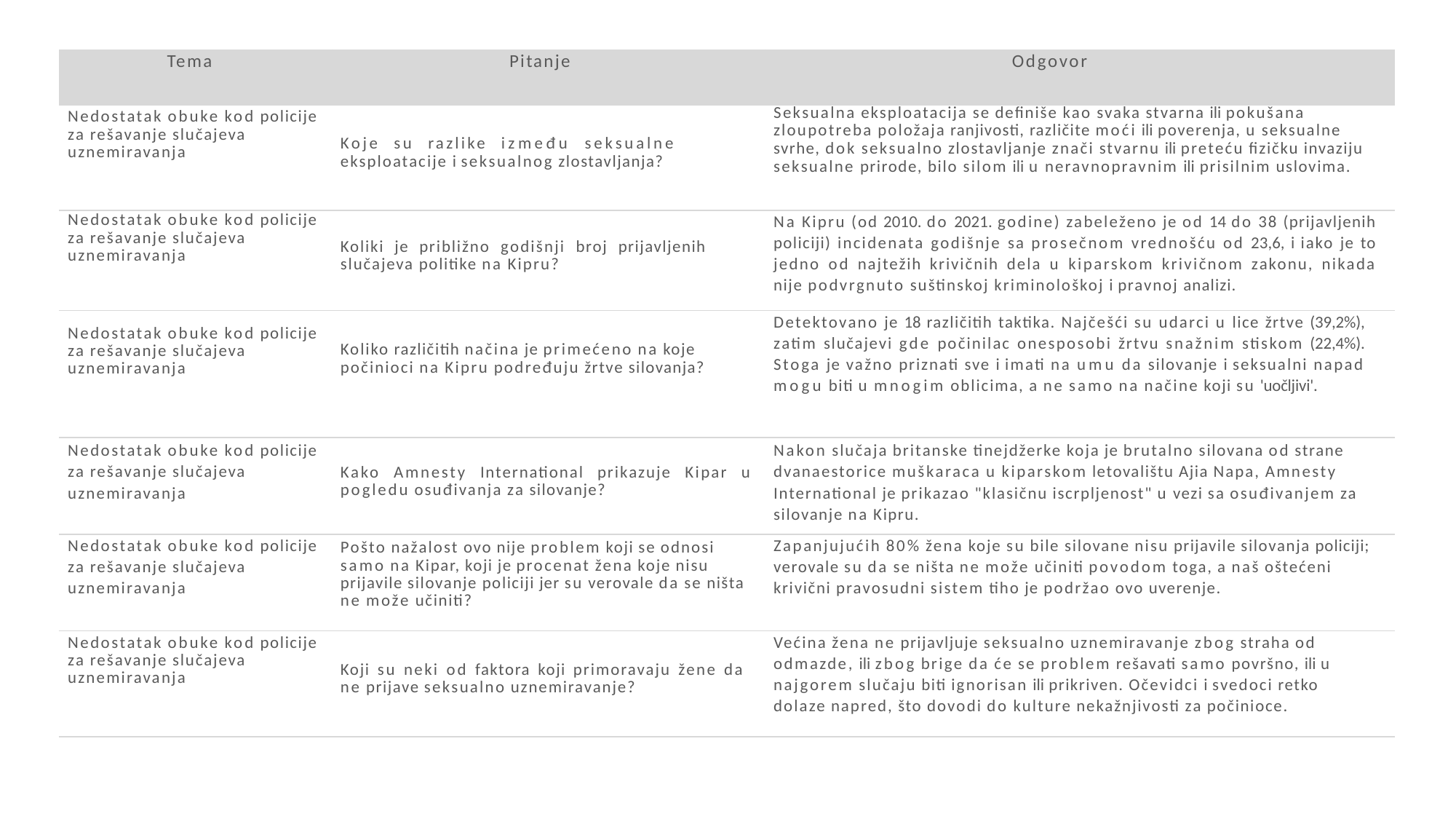

| Tema | Pitanje | Odgovor |
| --- | --- | --- |
| Nedostatak obuke kod policije za rešavanje slučajeva uznemiravanja | Koje su razlike između seksualne eksploatacije i seksualnog zlostavljanja? | Seksualna eksploatacija se definiše kao svaka stvarna ili pokušana zloupotreba položaja ranjivosti, različite moći ili poverenja, u seksualne svrhe, dok seksualno zlostavljanje znači stvarnu ili preteću fizičku invaziju seksualne prirode, bilo silom ili u neravnopravnim ili prisilnim uslovima. |
| Nedostatak obuke kod policije za rešavanje slučajeva uznemiravanja | Koliki je približno godišnji broj prijavljenih slučajeva politike na Kipru? | Na Kipru (od 2010. do 2021. godine) zabeleženo je od 14 do 38 (prijavljenih policiji) incidenata godišnje sa prosečnom vrednošću od 23,6, i iako je to jedno od najtežih krivičnih dela u kiparskom krivičnom zakonu, nikada nije podvrgnuto suštinskoj kriminološkoj i pravnoj analizi. |
| Nedostatak obuke kod policije za rešavanje slučajeva uznemiravanja | Koliko različitih načina je primećeno na koje počinioci na Kipru podređuju žrtve silovanja? | Detektovano je 18 različitih taktika. Najčešći su udarci u lice žrtve (39,2%), zatim slučajevi gde počinilac onesposobi žrtvu snažnim stiskom (22,4%). Stoga je važno priznati sve i imati na umu da silovanje i seksualni napad mogu biti u mnogim oblicima, a ne samo na načine koji su 'uočljivi'. |
| Nedostatak obuke kod policije za rešavanje slučajeva uznemiravanja | Kako Amnesty International prikazuje Kipar u pogledu osuđivanja za silovanje? | Nakon slučaja britanske tinejdžerke koja je brutalno silovana od strane dvanaestorice muškaraca u kiparskom letovalištu Ajia Napa, Amnesty International je prikazao "klasičnu iscrpljenost" u vezi sa osuđivanjem za silovanje na Kipru. |
| Nedostatak obuke kod policije za rešavanje slučajeva uznemiravanja | Pošto nažalost ovo nije problem koji se odnosi samo na Kipar, koji je procenat žena koje nisu prijavile silovanje policiji jer su verovale da se ništa ne može učiniti? | Zapanjujućih 80% žena koje su bile silovane nisu prijavile silovanja policiji; verovale su da se ništa ne može učiniti povodom toga, a naš oštećeni krivični pravosudni sistem tiho je podržao ovo uverenje. |
| Nedostatak obuke kod policije za rešavanje slučajeva uznemiravanja | Koji su neki od faktora koji primoravaju žene da ne prijave seksualno uznemiravanje? | Većina žena ne prijavljuje seksualno uznemiravanje zbog straha od odmazde, ili zbog brige da će se problem rešavati samo površno, ili u najgorem slučaju biti ignorisan ili prikriven. Očevidci i svedoci retko dolaze napred, što dovodi do kulture nekažnjivosti za počinioce. |
|  |  |  |